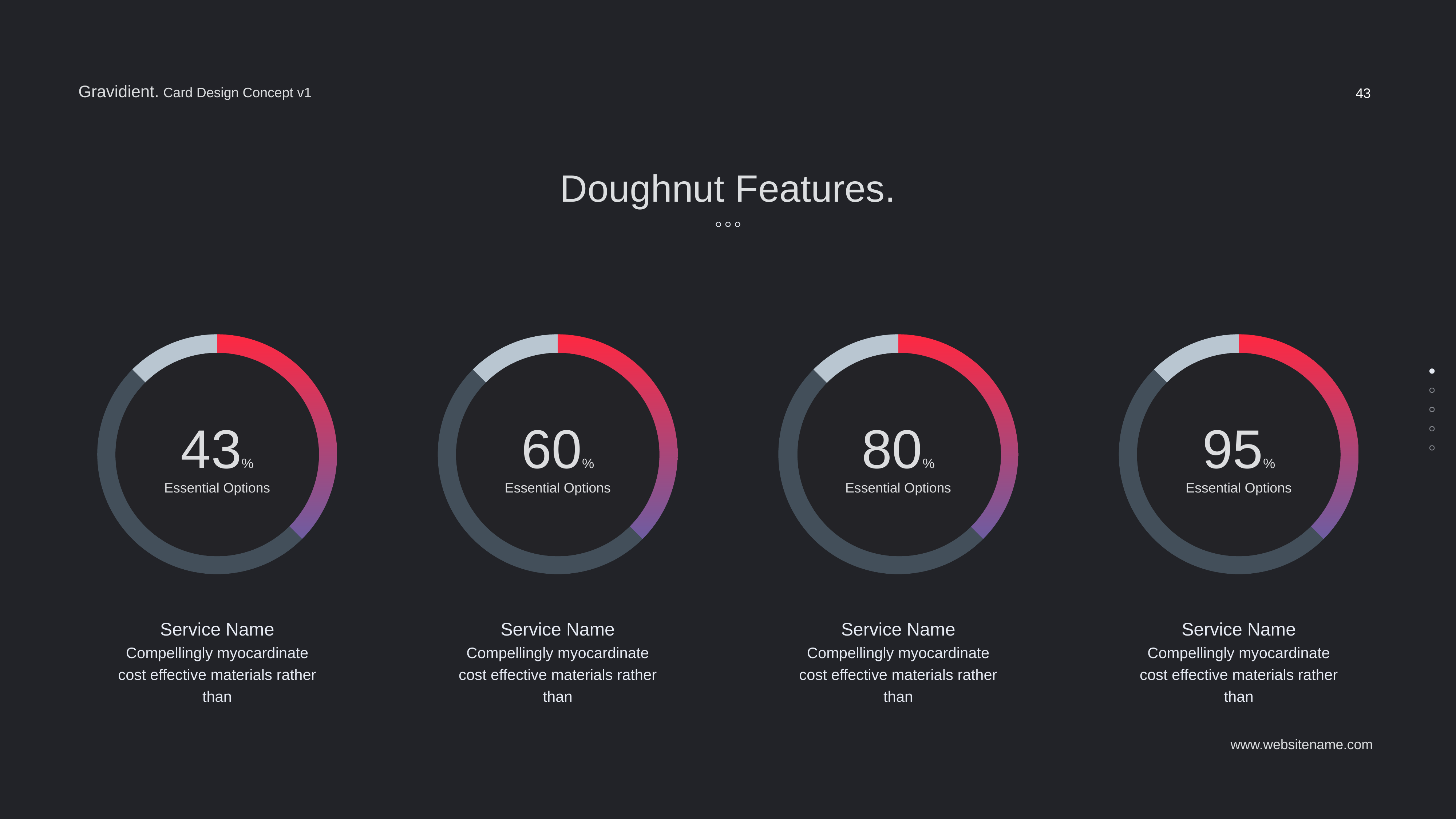

43
Doughnut Features.

### Chart

| Category | Sales |
|---|---|
| 1st Qtr | 0.3 |
| 2nd Qtr | 0.4 |
| 3th Qtr | 0.1 |

### Chart

| Category | Sales |
|---|---|
| 1st Qtr | 0.3 |
| 2nd Qtr | 0.4 |
| 3th Qtr | 0.1 |

### Chart

| Category | Sales |
|---|---|
| 1st Qtr | 0.3 |
| 2nd Qtr | 0.4 |
| 3th Qtr | 0.1 |

### Chart

| Category | Sales |
|---|---|
| 1st Qtr | 0.3 |
| 2nd Qtr | 0.4 |
| 3th Qtr | 0.1 |

43%
Essential Options
60%
Essential Options
80%
Essential Options
95%
Essential Options
Service Name
Compellingly myocardinate cost effective materials rather than
Service Name
Compellingly myocardinate cost effective materials rather than
Service Name
Compellingly myocardinate cost effective materials rather than
Service Name
Compellingly myocardinate cost effective materials rather than